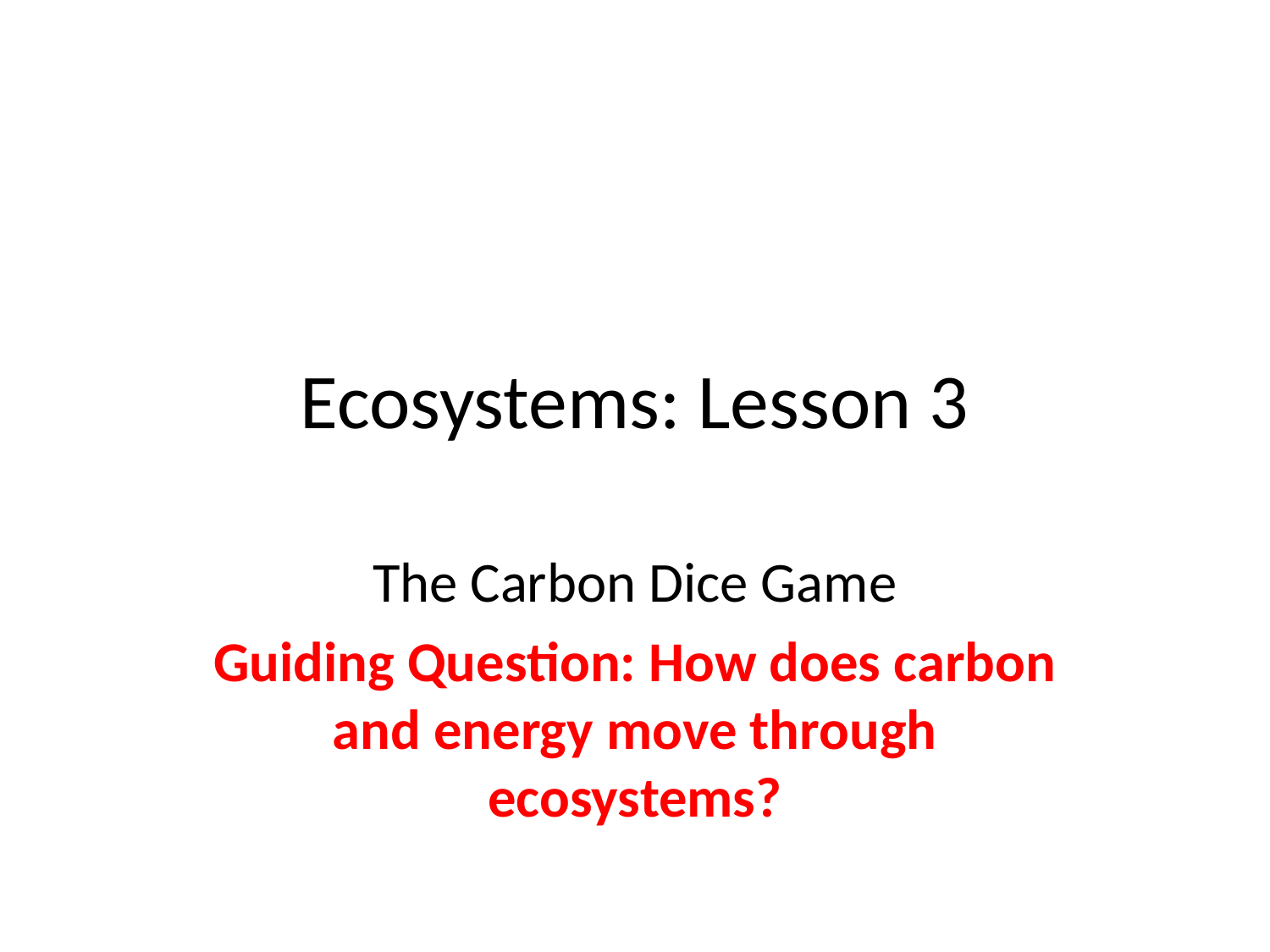

# Ecosystems: Lesson 3
The Carbon Dice Game
Guiding Question: How does carbon and energy move through ecosystems?